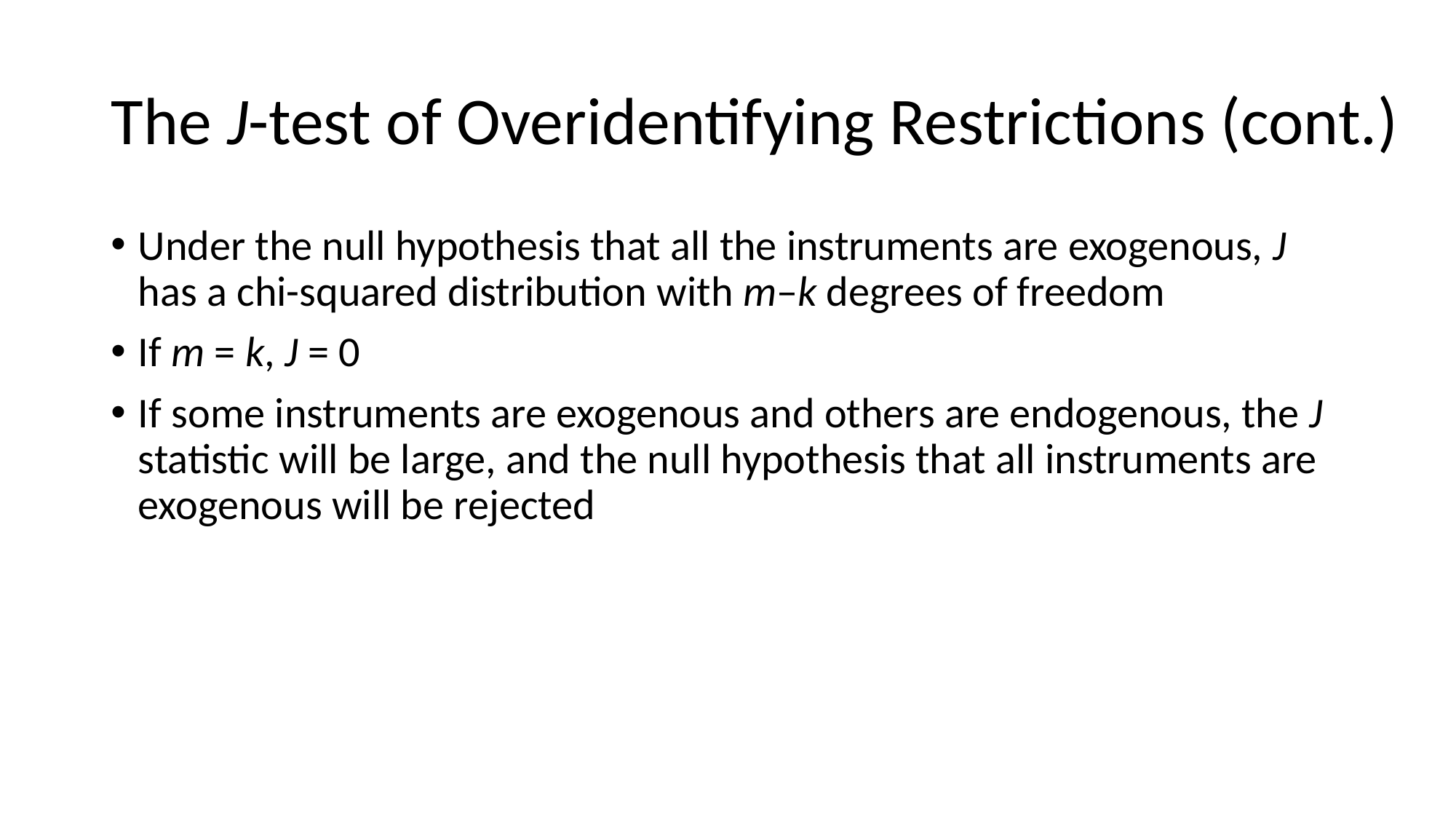

# The J-test of Overidentifying Restrictions (cont.)
Under the null hypothesis that all the instruments are exogenous, J has a chi-squared distribution with m–k degrees of freedom
If m = k, J = 0
If some instruments are exogenous and others are endogenous, the J statistic will be large, and the null hypothesis that all instruments are exogenous will be rejected